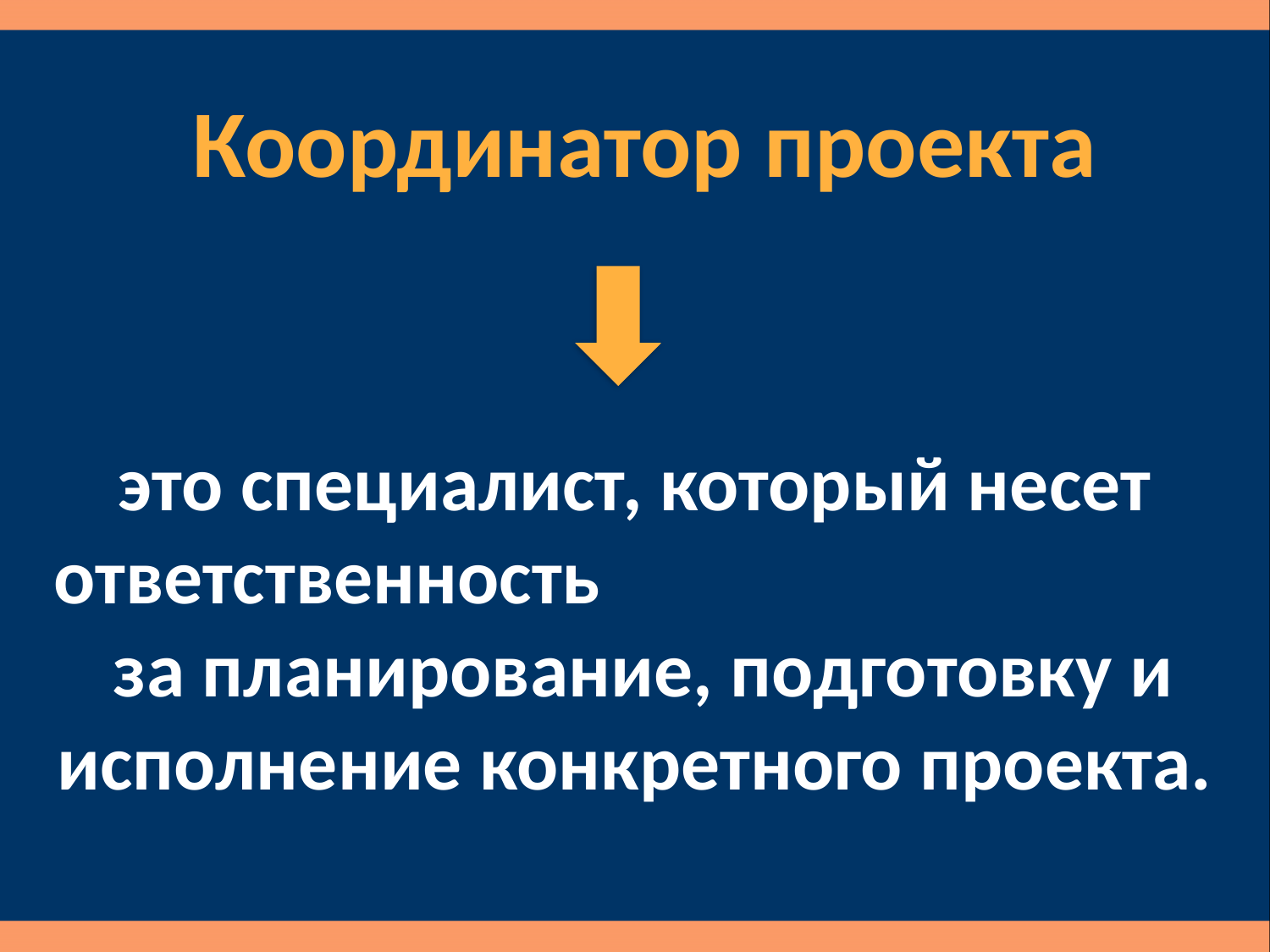

Координатор проекта

это специалист, который несет ответственность                                     за планирование, подготовку и исполнение конкретного проекта.